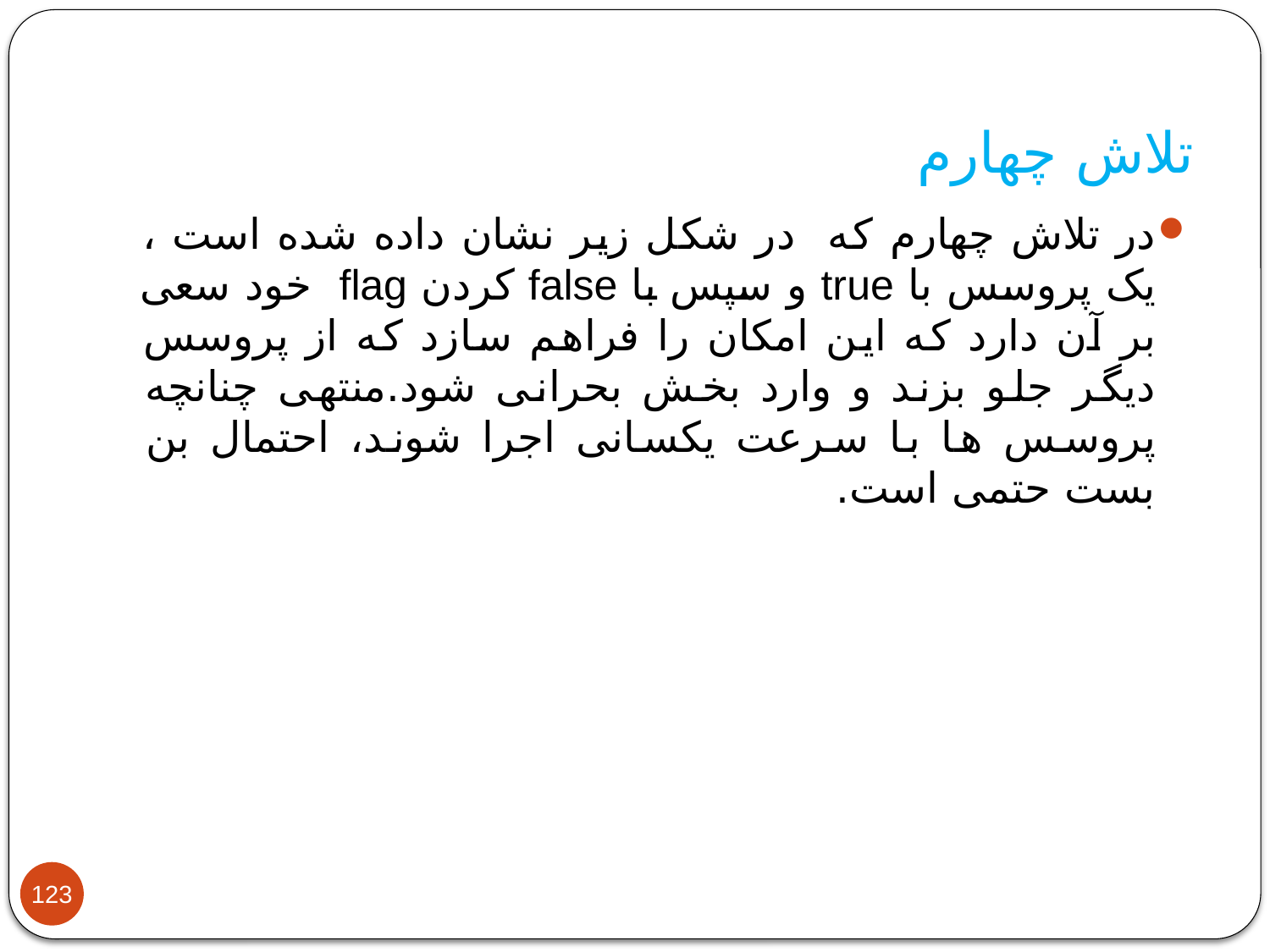

# تلاش چهارم
در تلاش چهارم که  در شکل زیر نشان داده شده است ، یک پروسس با true و سپس با false کردن flag  خود سعی بر آن دارد که این امکان را فراهم سازد که از پروسس دیگر جلو بزند و وارد بخش بحرانی شود.منتهی چنانچه پروسس ها با سرعت یکسانی اجرا شوند، احتمال بن بست حتمی است.
123